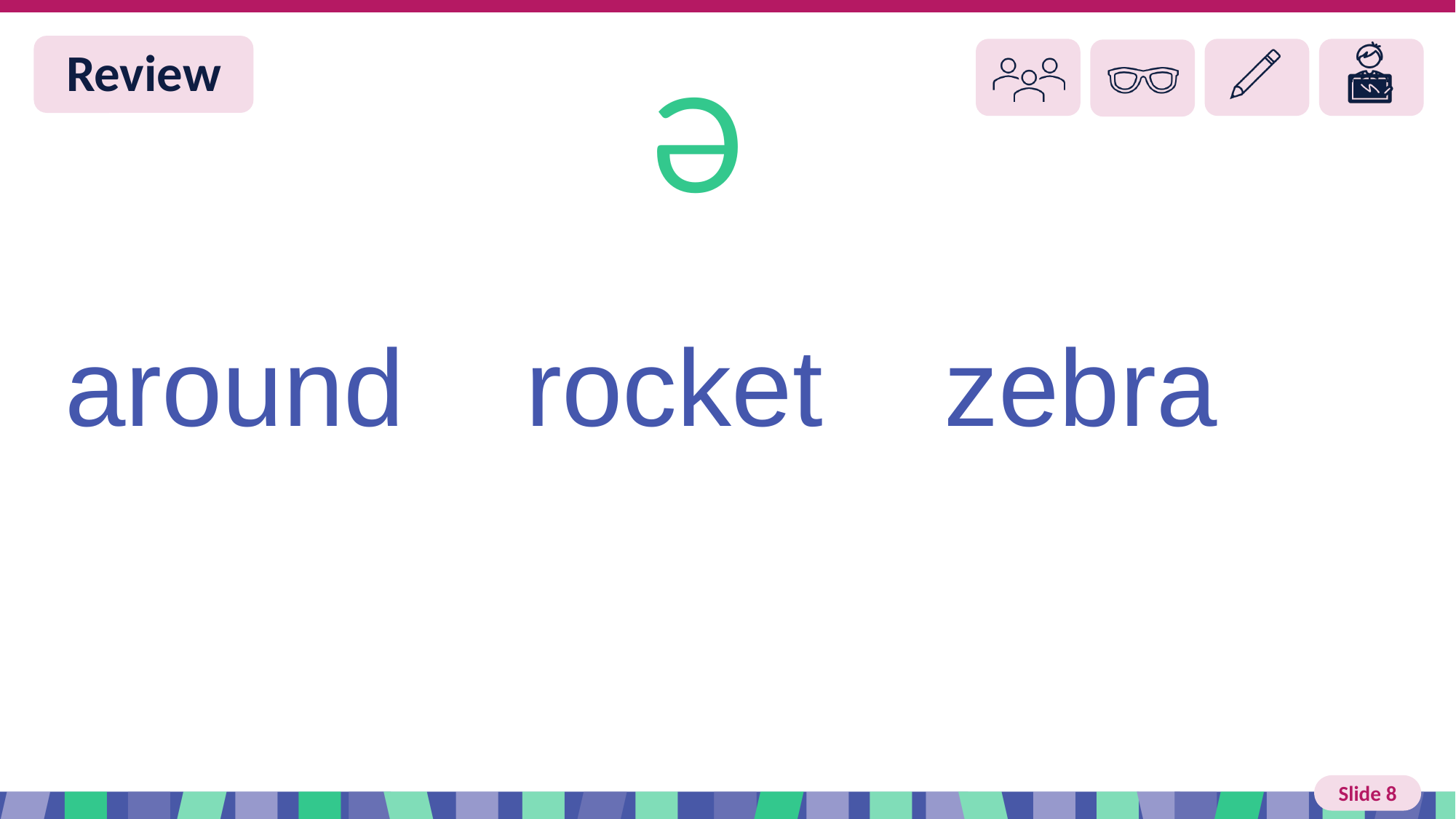

Slide 8 Review You do
Ə
around    rocket    zebra